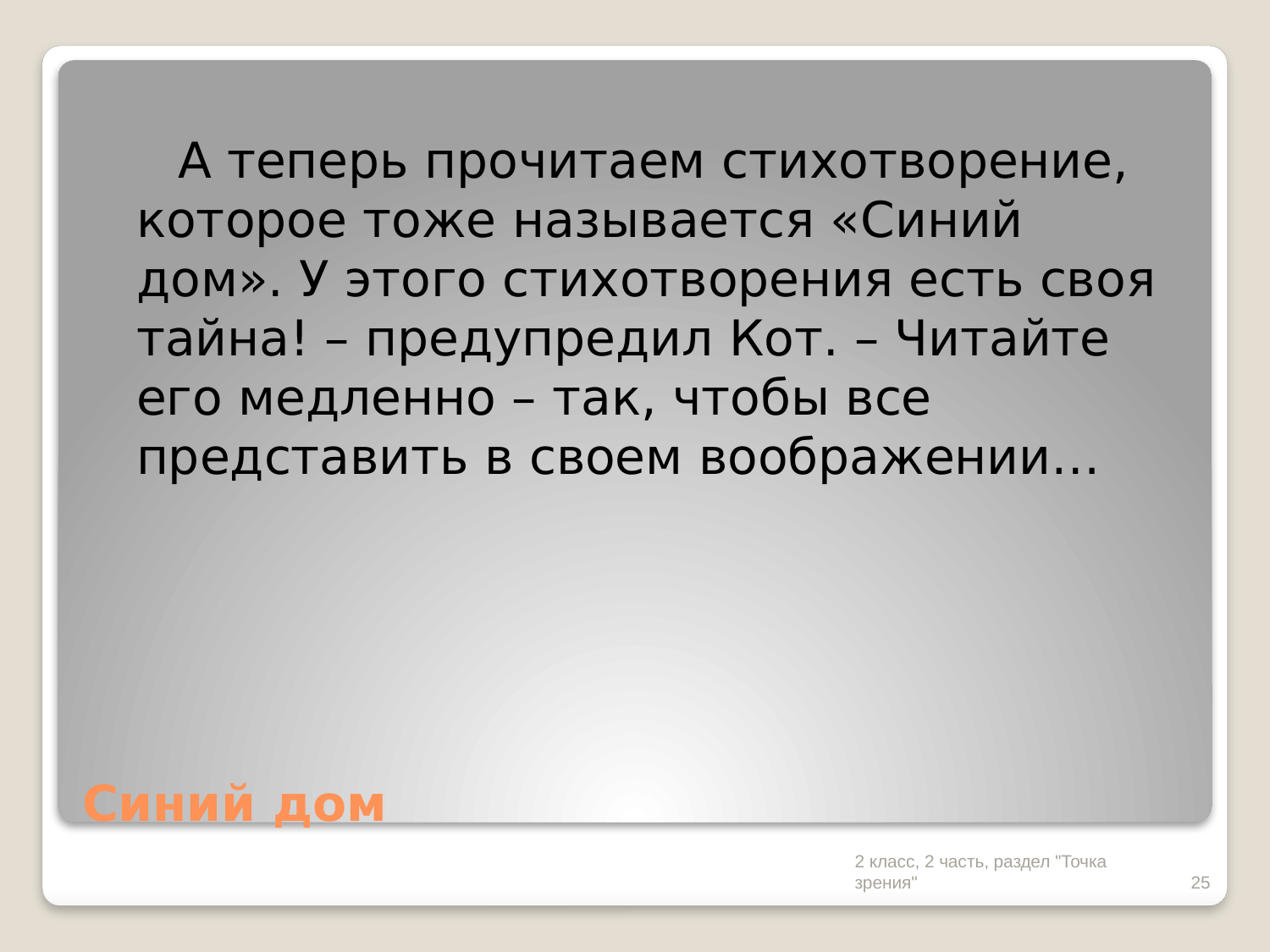

А теперь прочитаем стихотворение, которое тоже называется «Синий дом». У этого стихотворения есть своя тайна! – предупредил Кот. – Читайте его медленно – так, чтобы все представить в своем воображении…
# Синий дом
2 класс, 2 часть, раздел "Точка зрения"
25